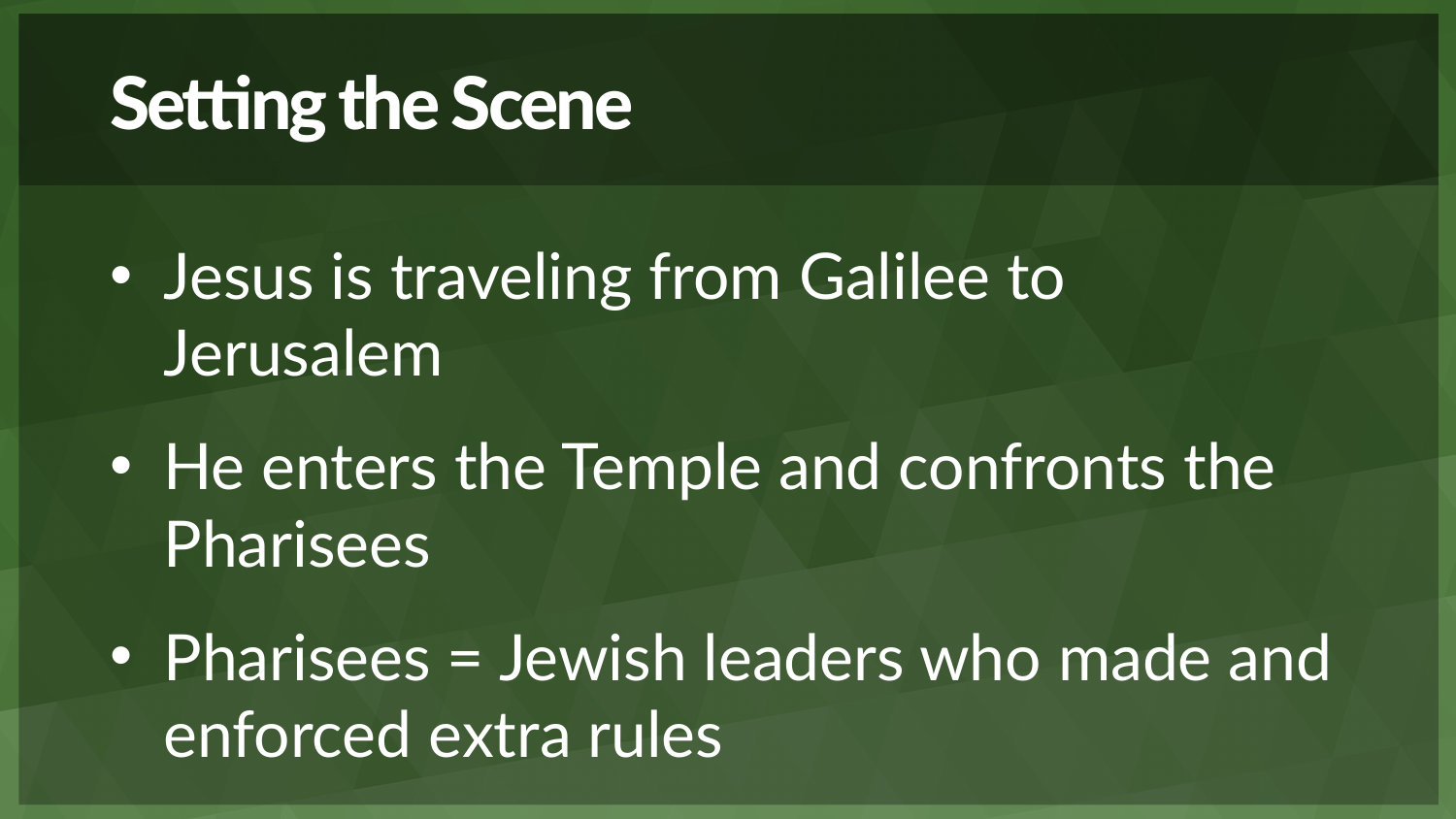

# Setting the Scene
Jesus is traveling from Galilee to Jerusalem
He enters the Temple and confronts the Pharisees
Pharisees = Jewish leaders who made and enforced extra rules